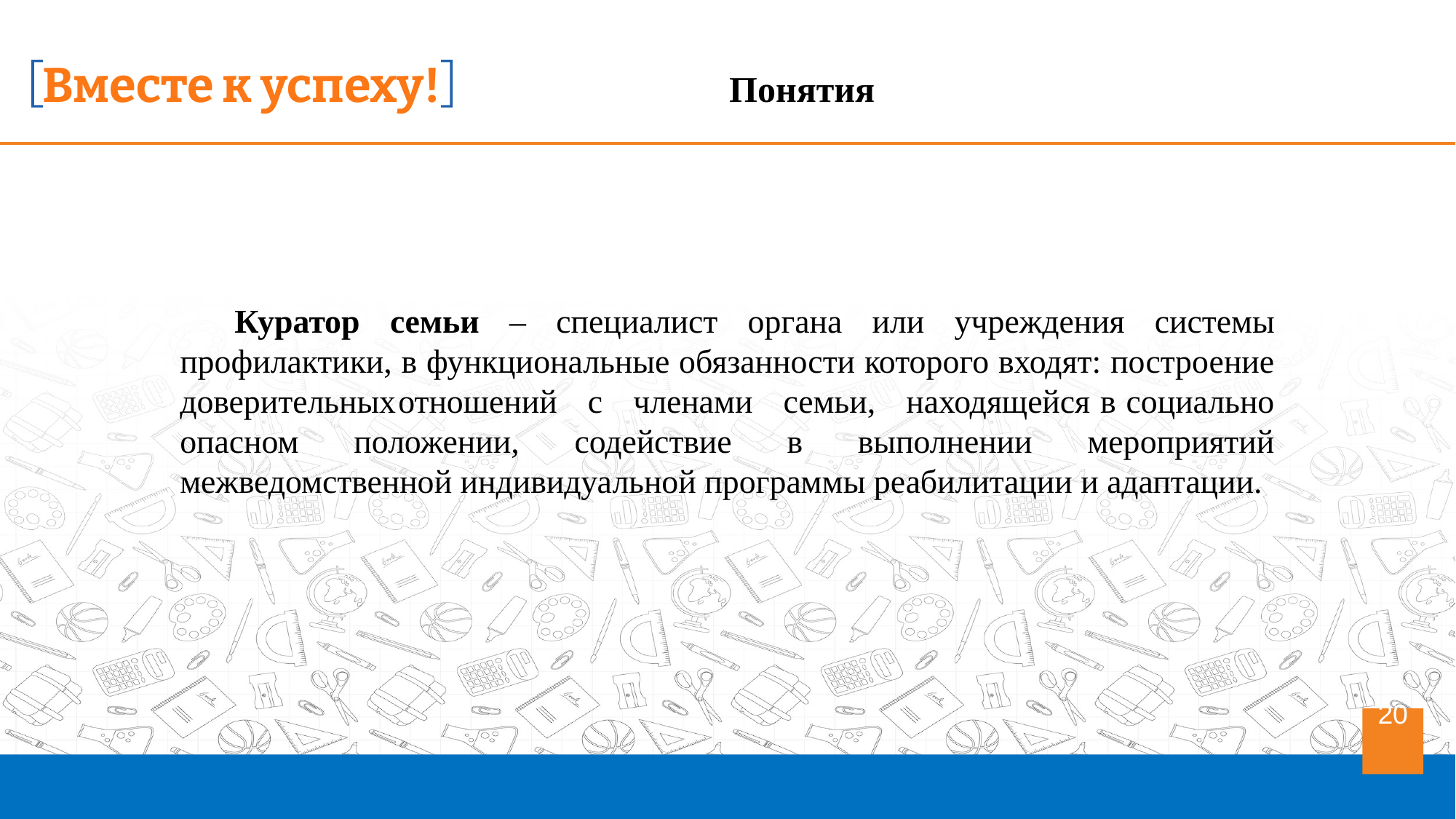

Понятия
Куратор семьи – специалист органа или учреждения cиcтeмы профилактики, в функциональные обязанности которого входят: построение доверительных	отношений   с   членами   семьи,   находящейся в социально опасном положении, содействие в выполнении мероприятий межведомственной индивидуальной программы реабилитации и адаптации.